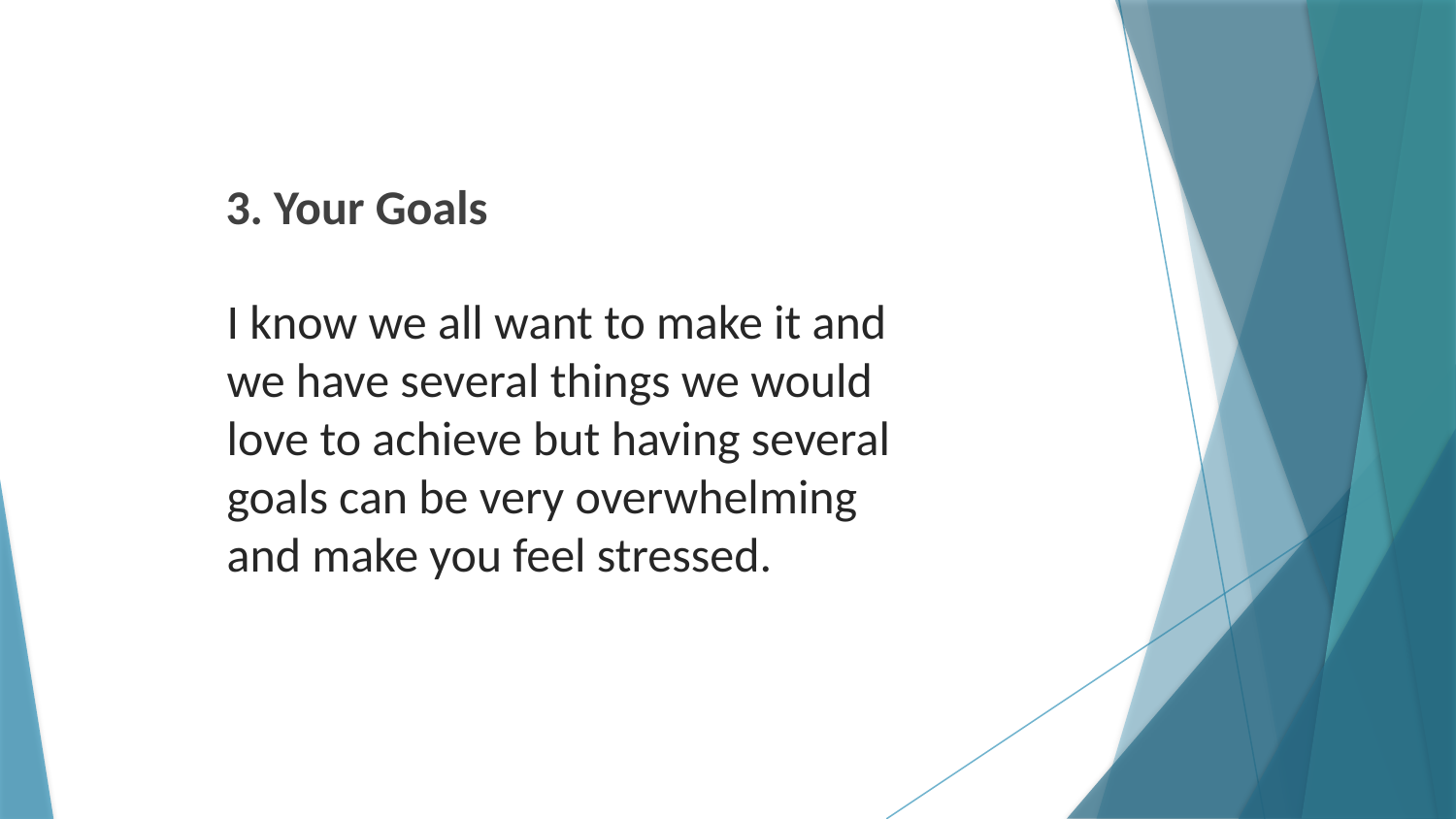

3. Your Goals
I know we all want to make it and we have several things we would love to achieve but having several goals can be very overwhelming and make you feel stressed.